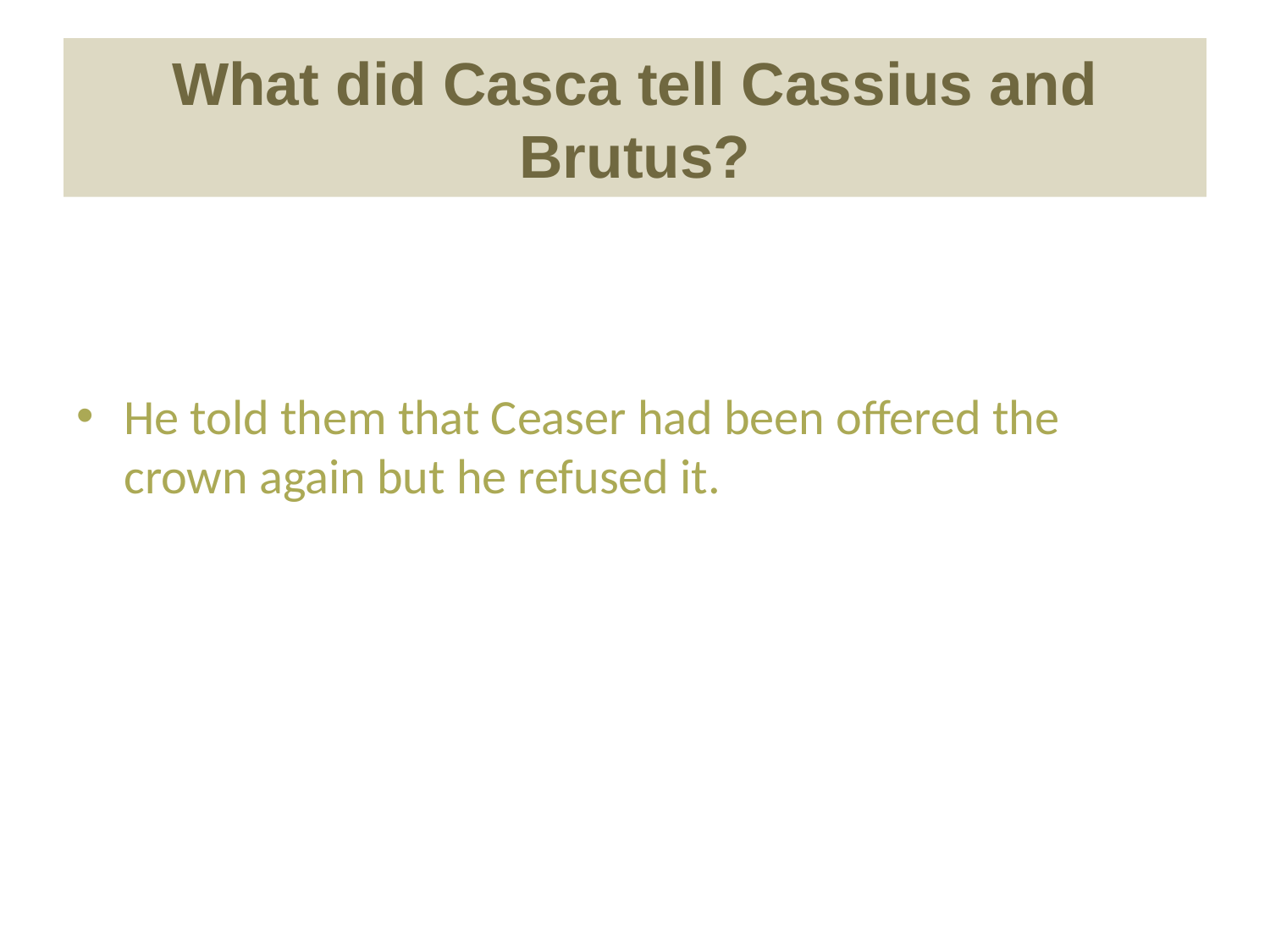

# What did Casca tell Cassius and Brutus?

He told them that Ceaser had been offered the crown again but he refused it.